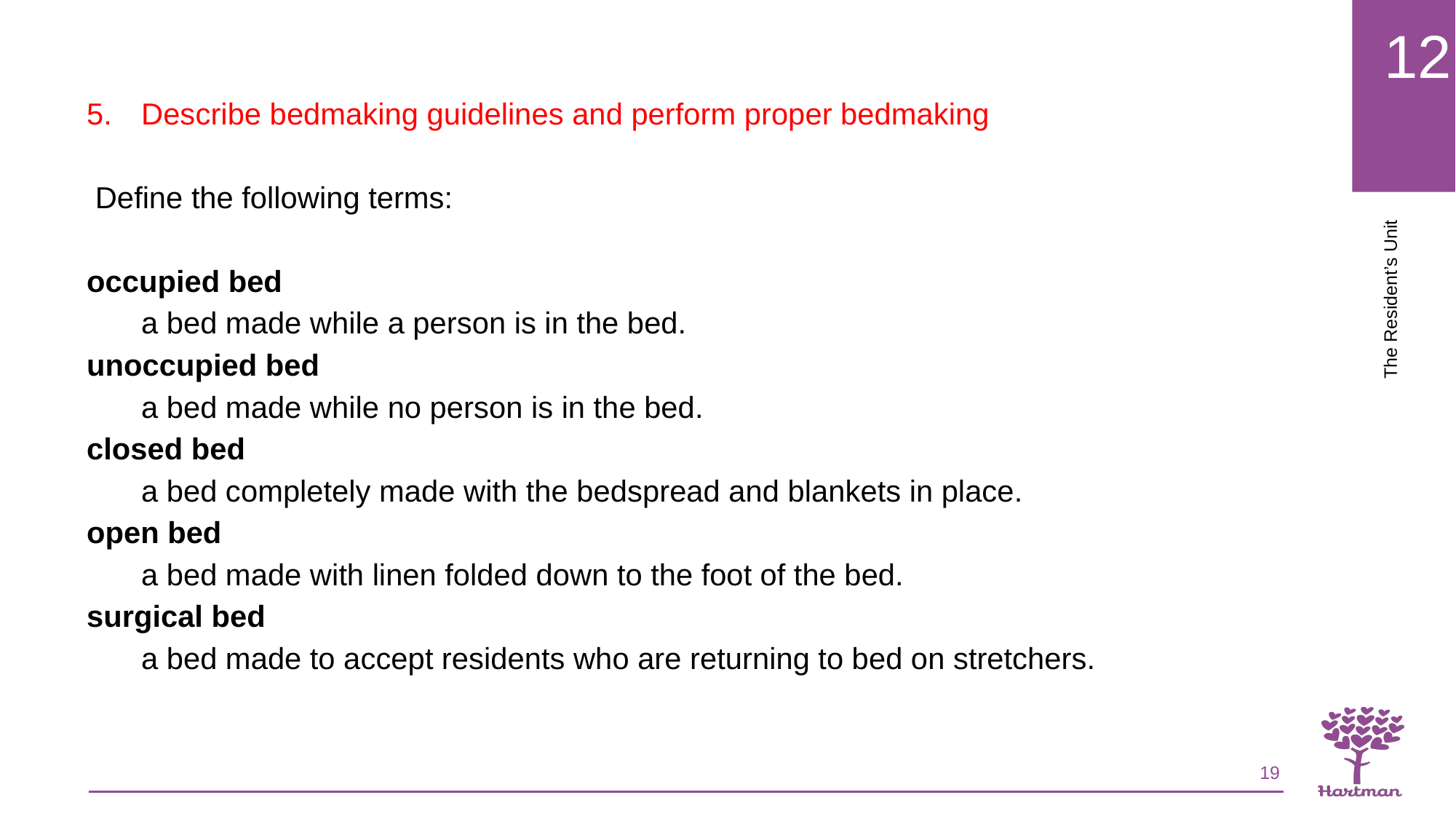

Describe bedmaking guidelines and perform proper bedmaking

 Define the following terms:

occupied bed
a bed made while a person is in the bed.
unoccupied bed
a bed made while no person is in the bed.
closed bed
a bed completely made with the bedspread and blankets in place.
open bed
a bed made with linen folded down to the foot of the bed.
surgical bed
a bed made to accept residents who are returning to bed on stretchers.

19